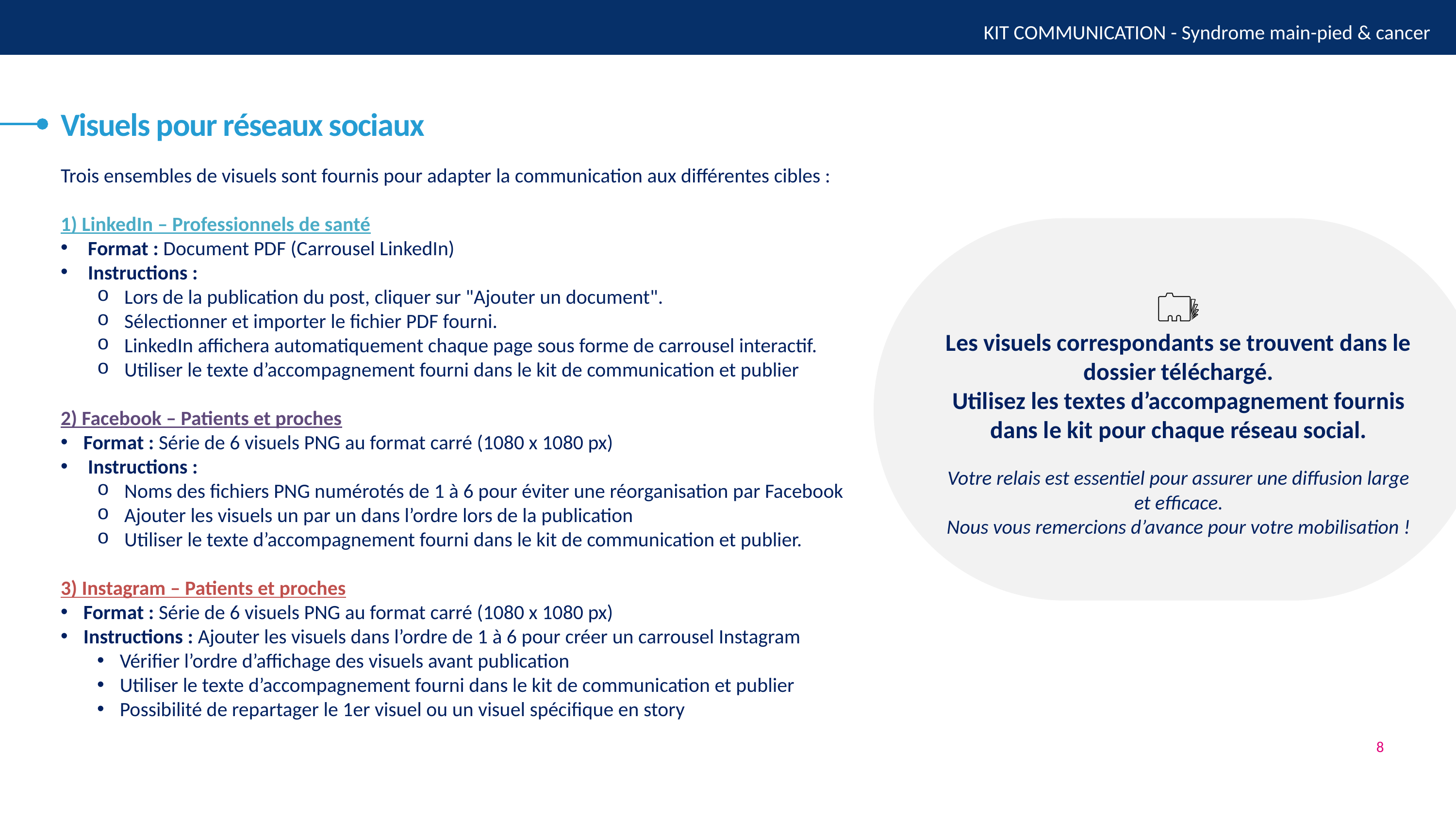

KIT COMMUNICATION - Syndrome main-pied & cancer
KIT COMMUNICATION - Syndrome main-pied & cancer
Visuels pour réseaux sociaux

Trois ensembles de visuels sont fournis pour adapter la communication aux différentes cibles :

1) LinkedIn – Professionnels de santé
Format : Document PDF (Carrousel LinkedIn)
Instructions :
Lors de la publication du post, cliquer sur "Ajouter un document".
Sélectionner et importer le fichier PDF fourni.
LinkedIn affichera automatiquement chaque page sous forme de carrousel interactif.
Utiliser le texte d’accompagnement fourni dans le kit de communication et publier

2) Facebook – Patients et proches
Format : Série de 6 visuels PNG au format carré (1080 x 1080 px)
Instructions :
Noms des fichiers PNG numérotés de 1 à 6 pour éviter une réorganisation par Facebook
Ajouter les visuels un par un dans l’ordre lors de la publication
Utiliser le texte d’accompagnement fourni dans le kit de communication et publier.

3) Instagram – Patients et proches
Format : Série de 6 visuels PNG au format carré (1080 x 1080 px)
Instructions : Ajouter les visuels dans l’ordre de 1 à 6 pour créer un carrousel Instagram
Vérifier l’ordre d’affichage des visuels avant publication
Utiliser le texte d’accompagnement fourni dans le kit de communication et publier
Possibilité de repartager le 1er visuel ou un visuel spécifique en story

🗂️
Les visuels correspondants se trouvent dans le dossier téléchargé.
Utilisez les textes d’accompagnement fournis dans le kit pour chaque réseau social.

Votre relais est essentiel pour assurer une diffusion large et efficace.
Nous vous remercions d’avance pour votre mobilisation !
8